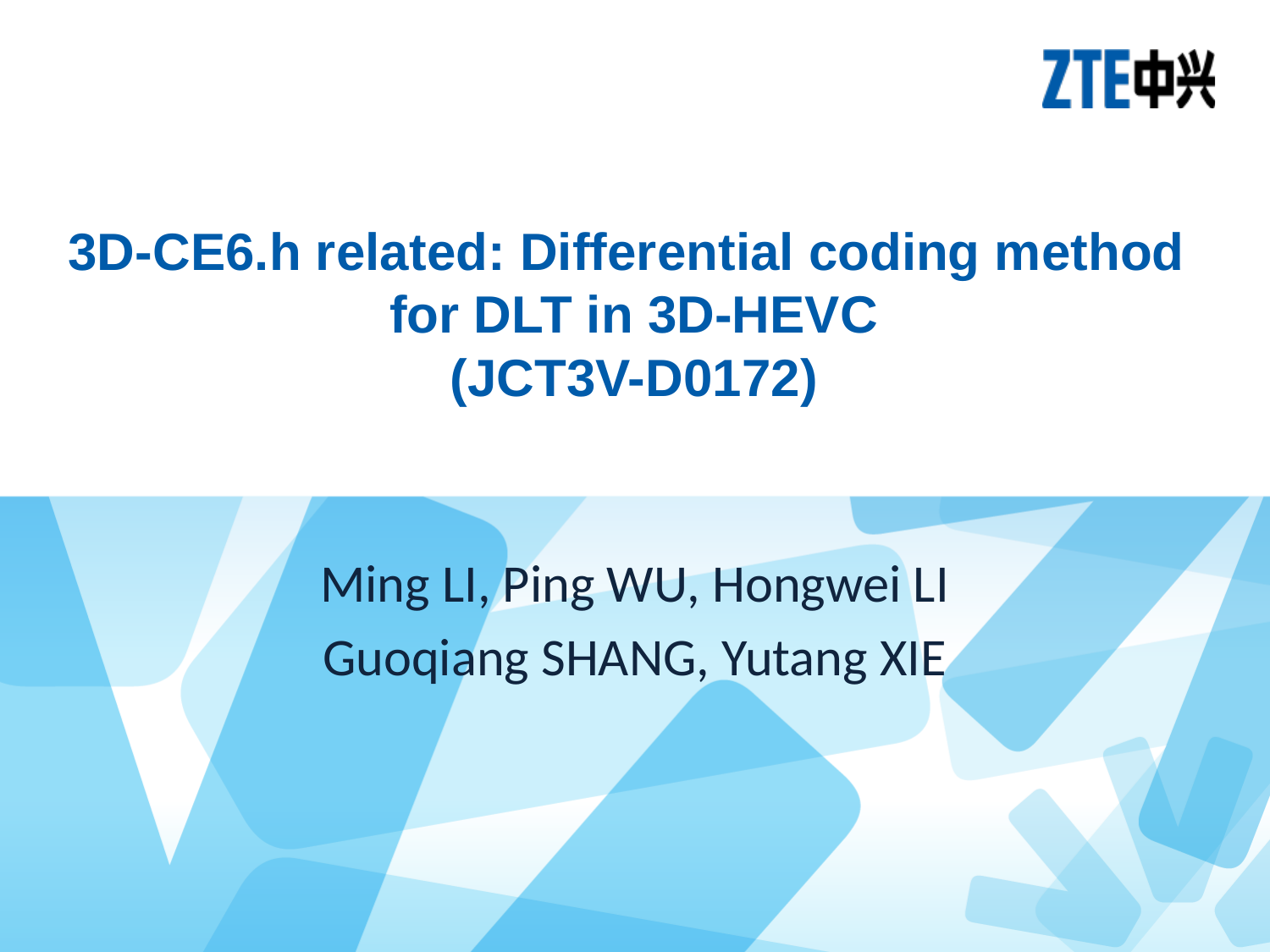

# 3D-CE6.h related: Differential coding method for DLT in 3D-HEVC (JCT3V-D0172)
Ming LI, Ping WU, Hongwei LI
Guoqiang SHANG, Yutang XIE